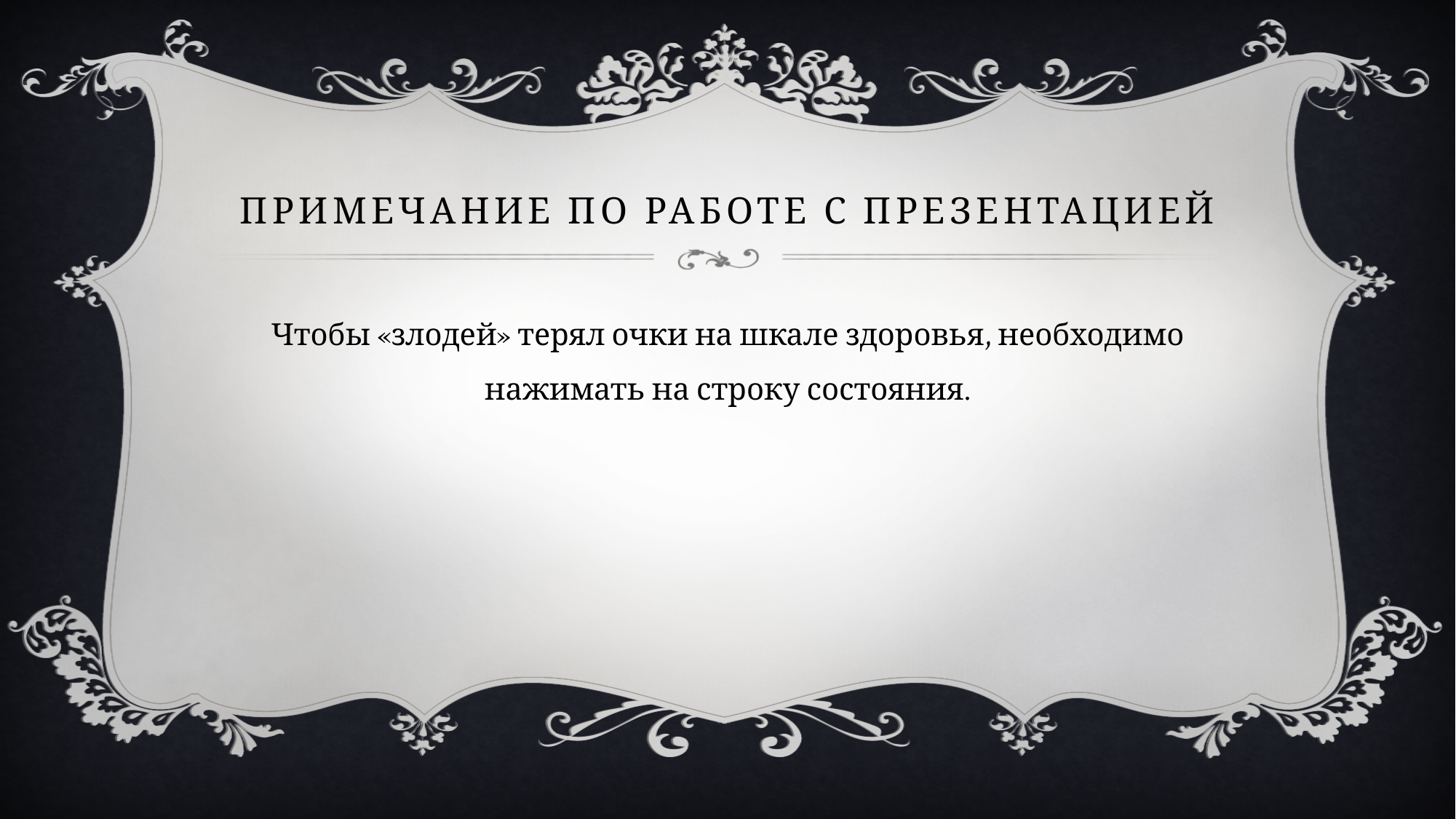

# примечание по работе с презентацией
Чтобы «злодей» терял очки на шкале здоровья, необходимо нажимать на строку состояния.